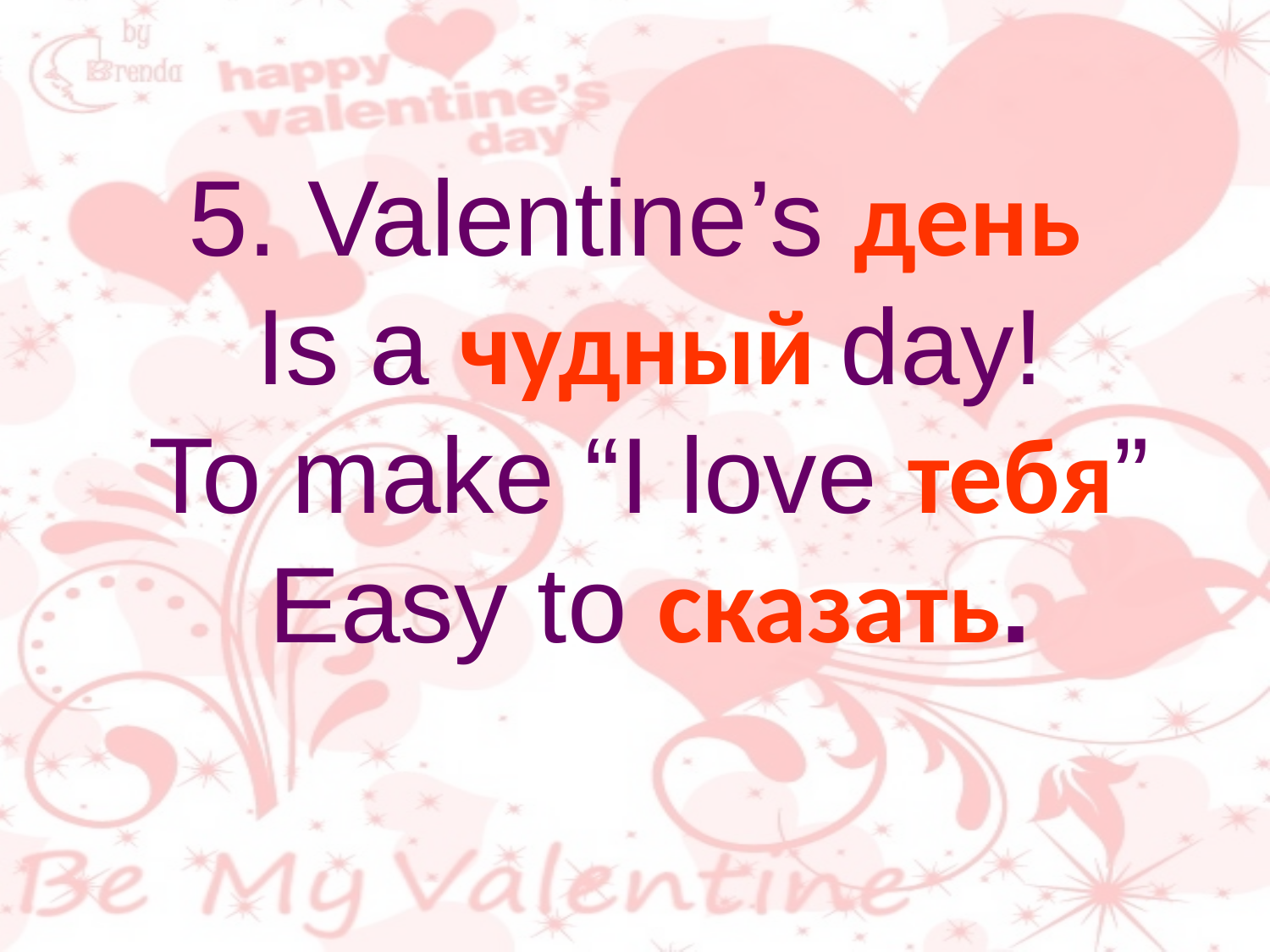

# 5. Valentine’s день Is a чудный day! To make “I love тебя” Easy to сказать.